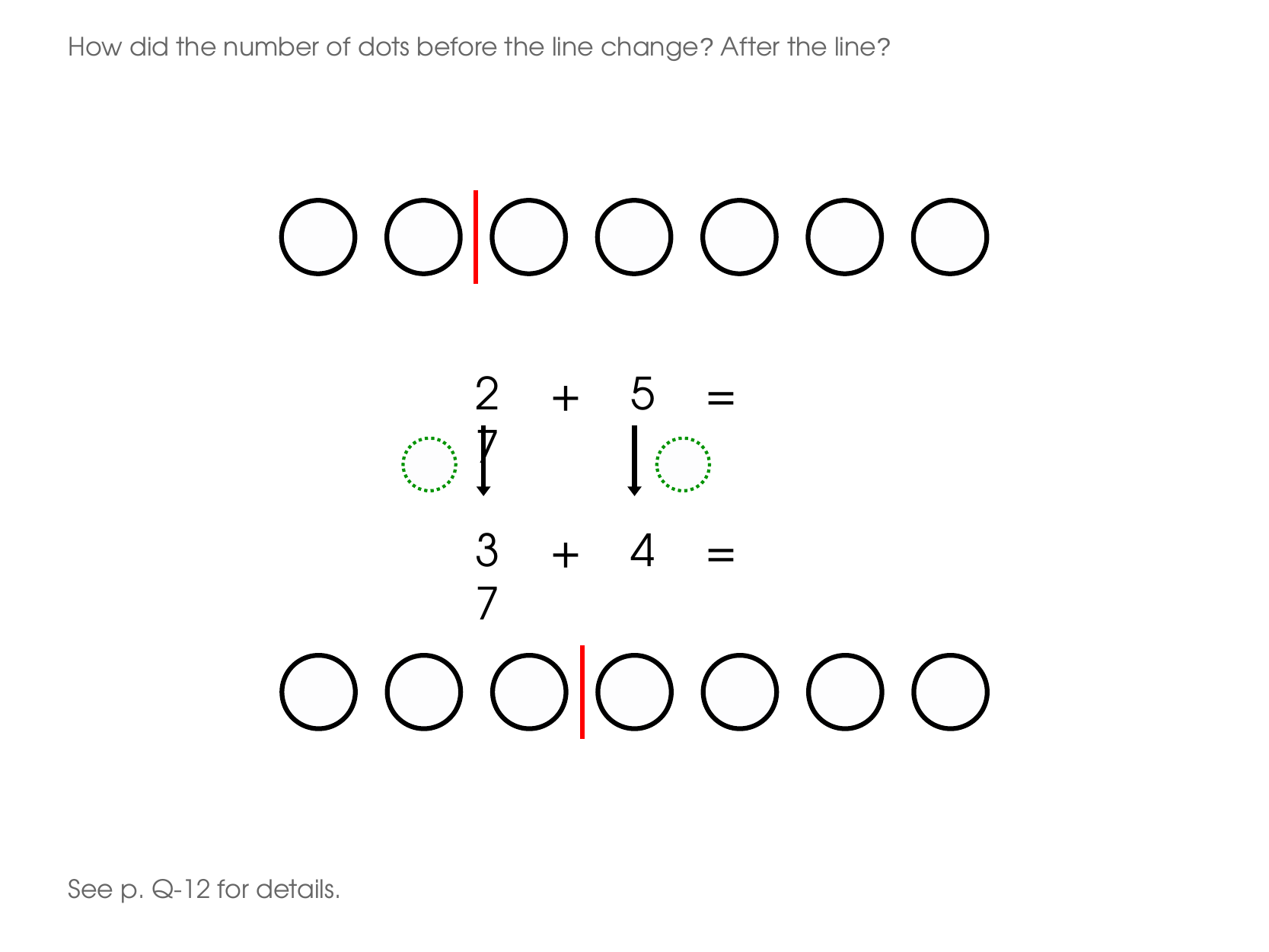

How did the number of dots before the line change? After the line?

2    +    5    =    7
3    +    4    =    7

See p. Q-12 for details.